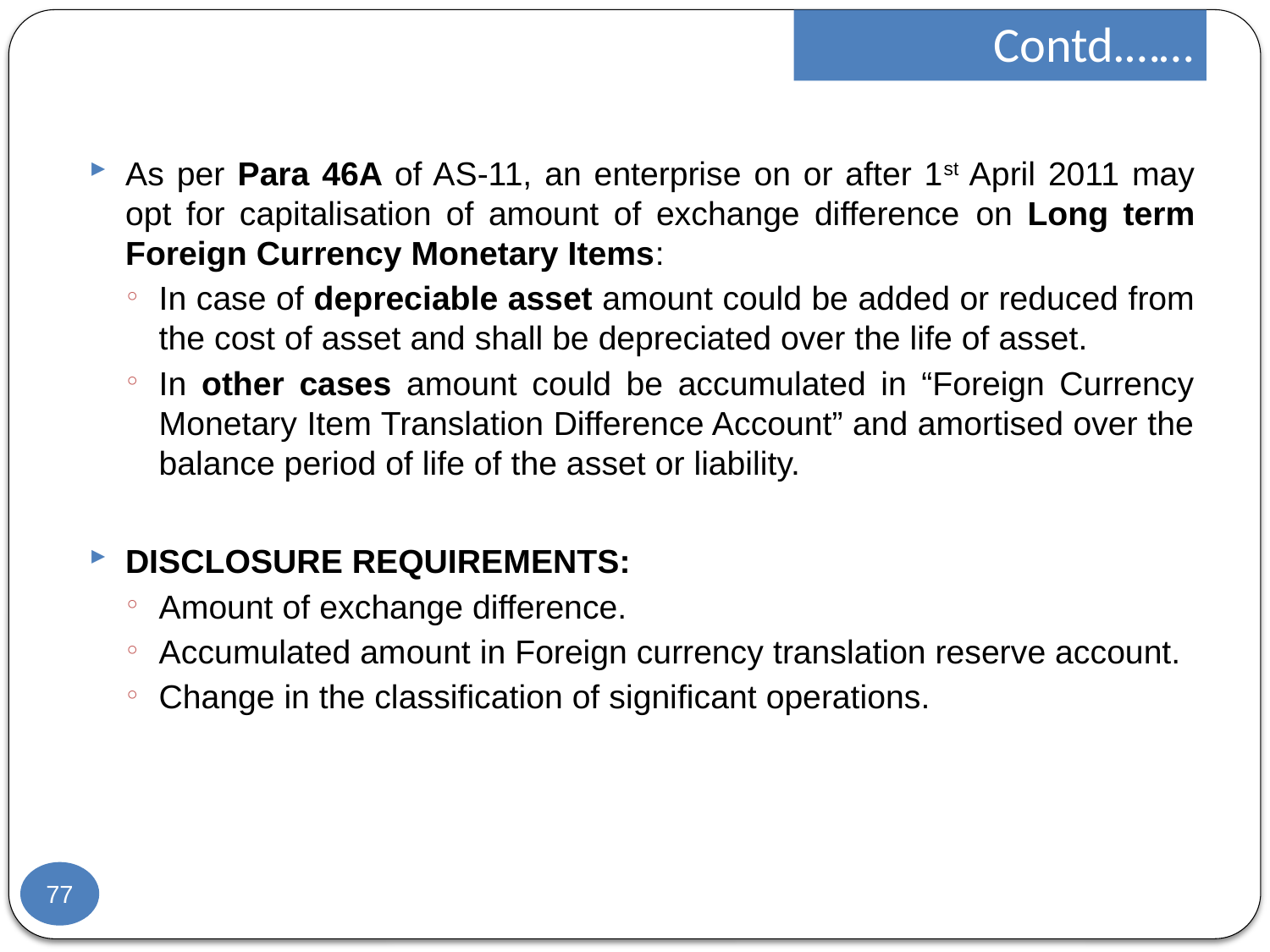

Contd.……
As per Para 46A of AS-11, an enterprise on or after 1st April 2011 may opt for capitalisation of amount of exchange difference on Long term Foreign Currency Monetary Items:
In case of depreciable asset amount could be added or reduced from the cost of asset and shall be depreciated over the life of asset.
In other cases amount could be accumulated in “Foreign Currency Monetary Item Translation Difference Account” and amortised over the balance period of life of the asset or liability.

DISCLOSURE REQUIREMENTS:
Amount of exchange difference.
Accumulated amount in Foreign currency translation reserve account.
Change in the classification of significant operations.

77